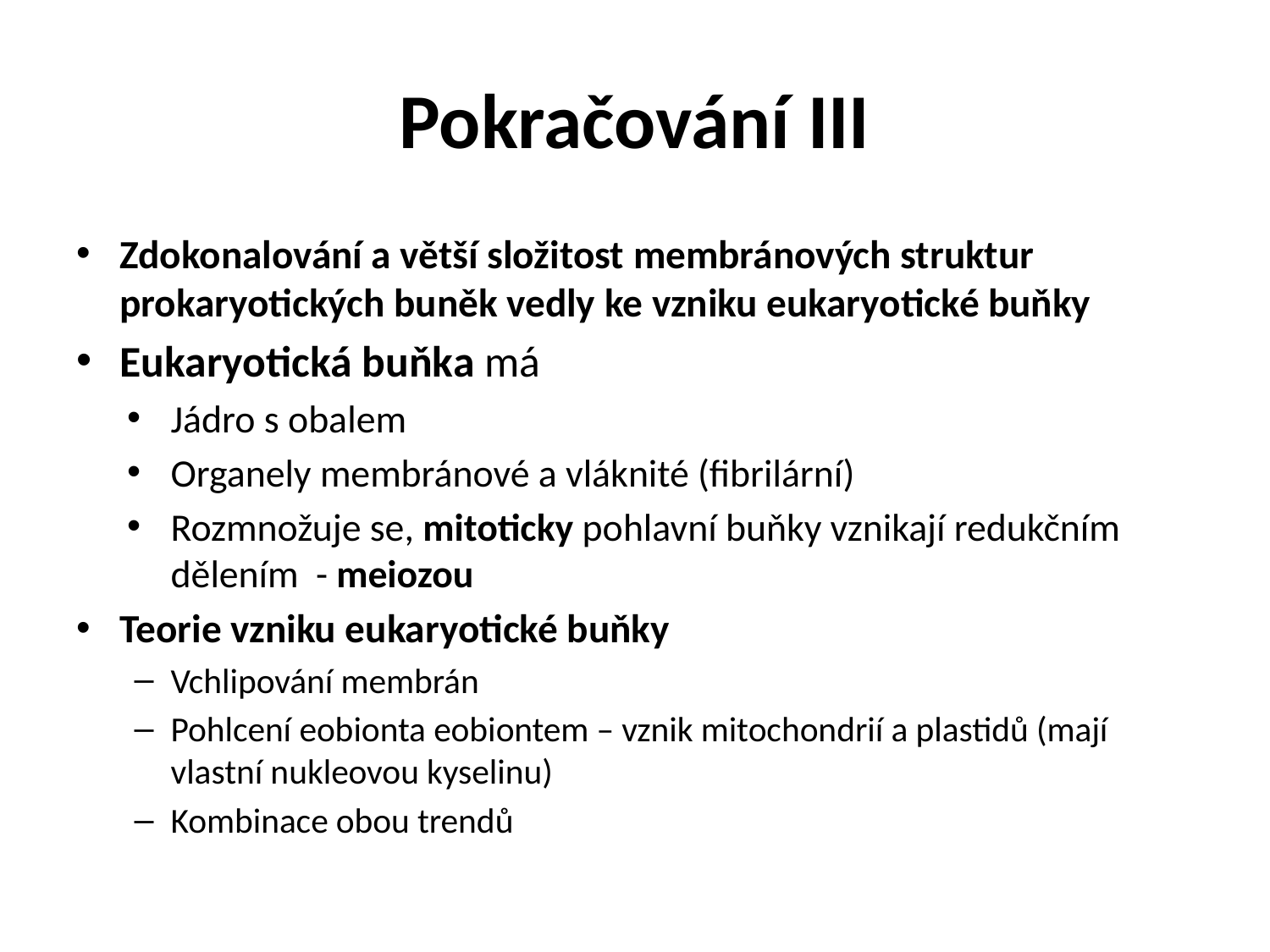

# Pokračování III
Zdokonalování a větší složitost membránových struktur prokaryotických buněk vedly ke vzniku eukaryotické buňky
Eukaryotická buňka má
Jádro s obalem
Organely membránové a vláknité (fibrilární)
Rozmnožuje se, mitoticky pohlavní buňky vznikají redukčním dělením  - meiozou
Teorie vzniku eukaryotické buňky
Vchlipování membrán
Pohlcení eobionta eobiontem – vznik mitochondrií a plastidů (mají vlastní nukleovou kyselinu)
Kombinace obou trendů